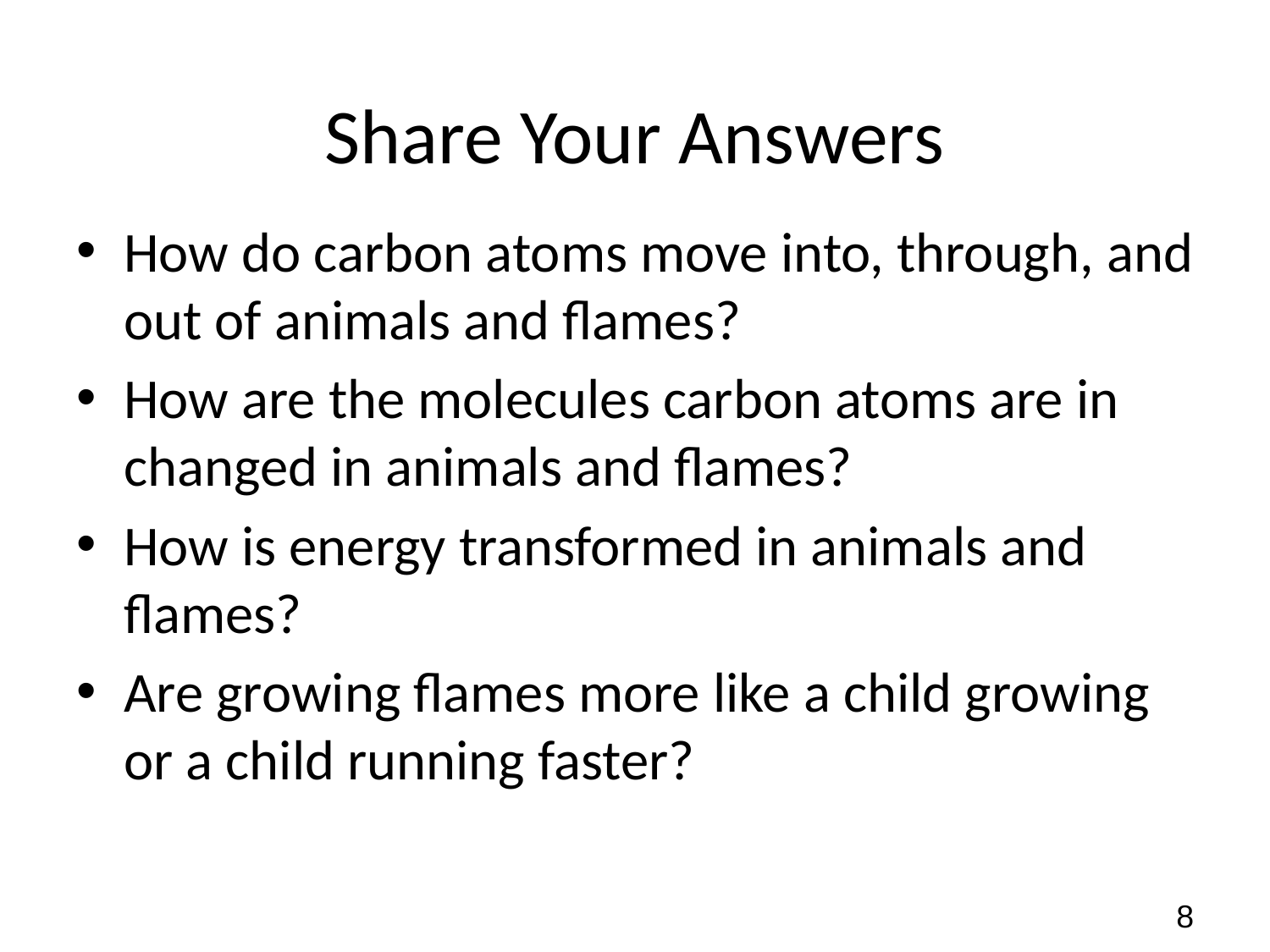

# Share Your Answers
How do carbon atoms move into, through, and out of animals and flames?
How are the molecules carbon atoms are in changed in animals and flames?
How is energy transformed in animals and flames?
Are growing flames more like a child growing or a child running faster?
8